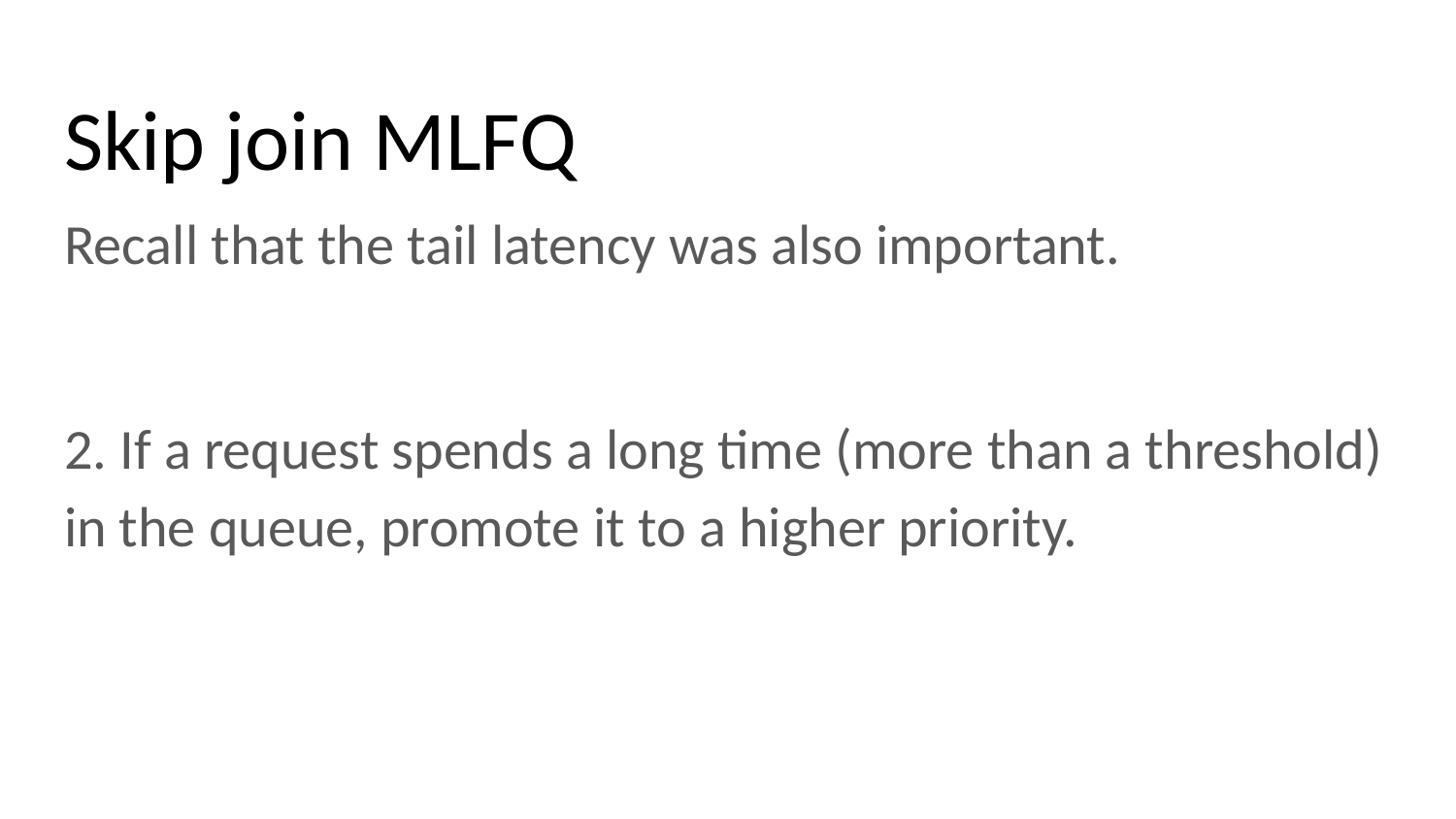

# Skip join MLFQ
Recall that the tail latency was also important.

2. If a request spends a long time (more than a threshold) in the queue, promote it to a higher priority.